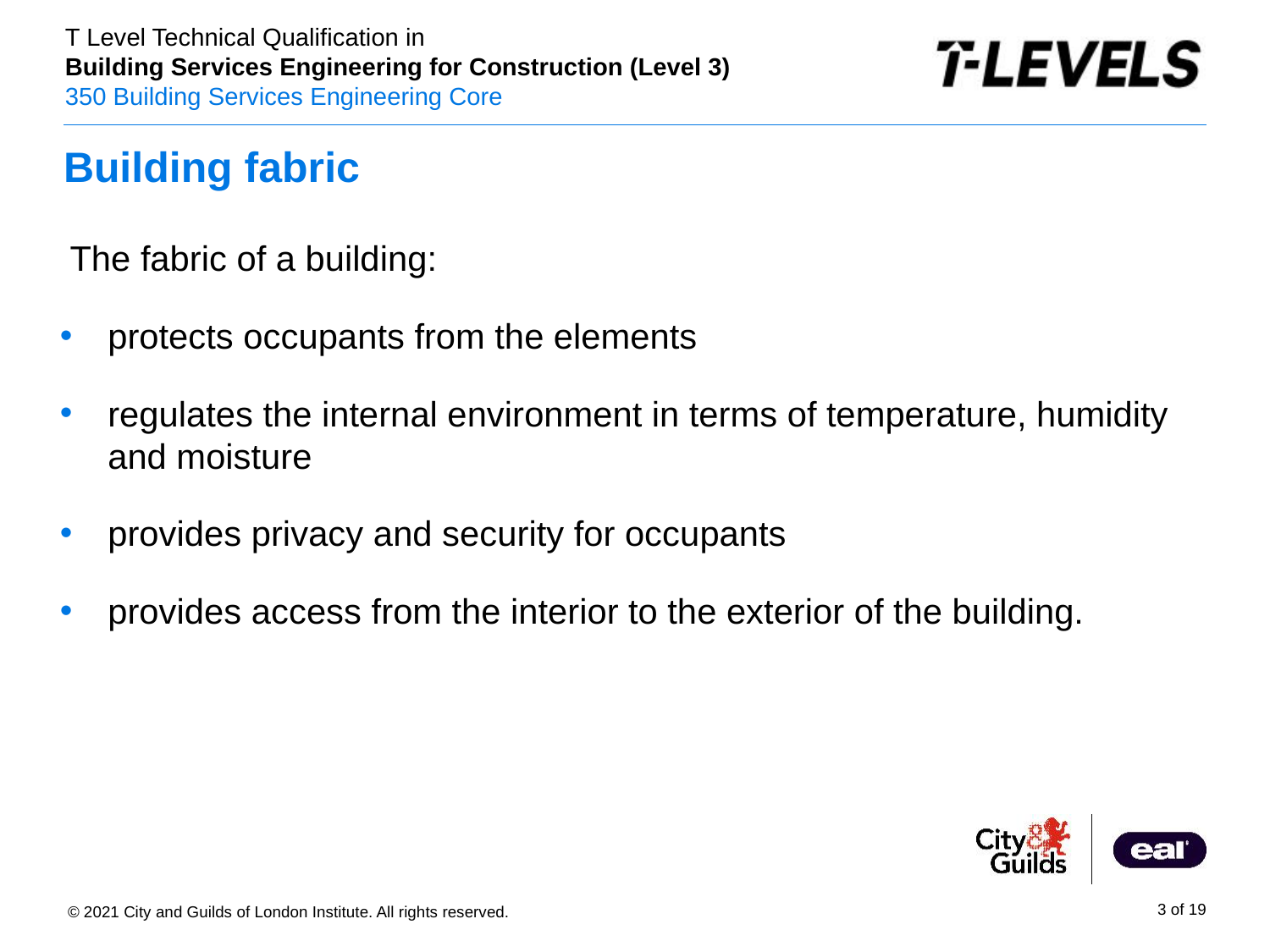

# Building fabric
 The fabric of a building:
protects occupants from the elements
regulates the internal environment in terms of temperature, humidity and moisture
provides privacy and security for occupants
provides access from the interior to the exterior of the building.